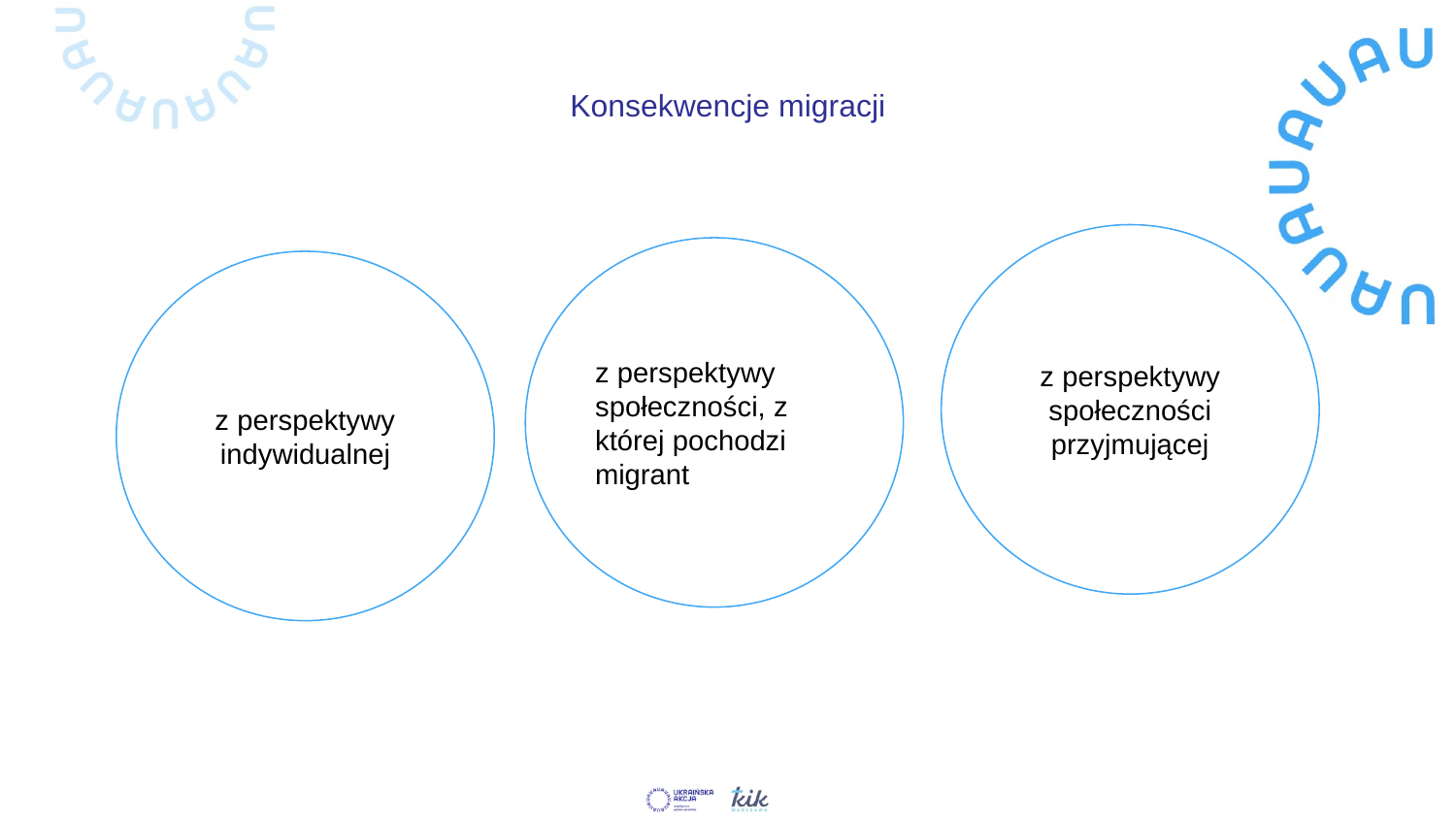

# Konsekwencje migracji
z perspektywy społeczności przyjmującej
z perspektywy społeczności, z której pochodzi migrant
z perspektywy indywidualnej